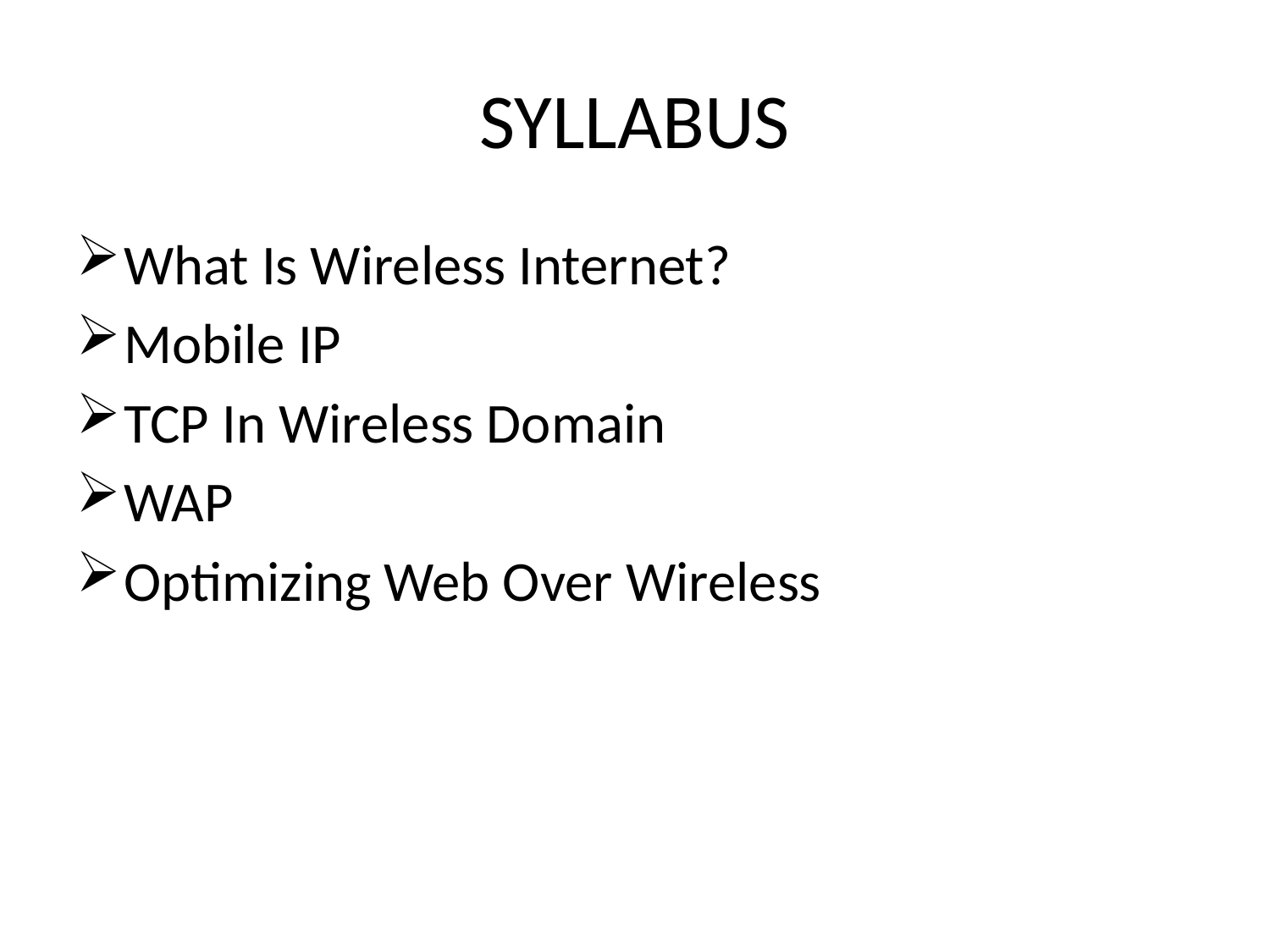

# SYLLABUS
What Is Wireless Internet?
Mobile IP
TCP In Wireless Domain
WAP
Optimizing Web Over Wireless